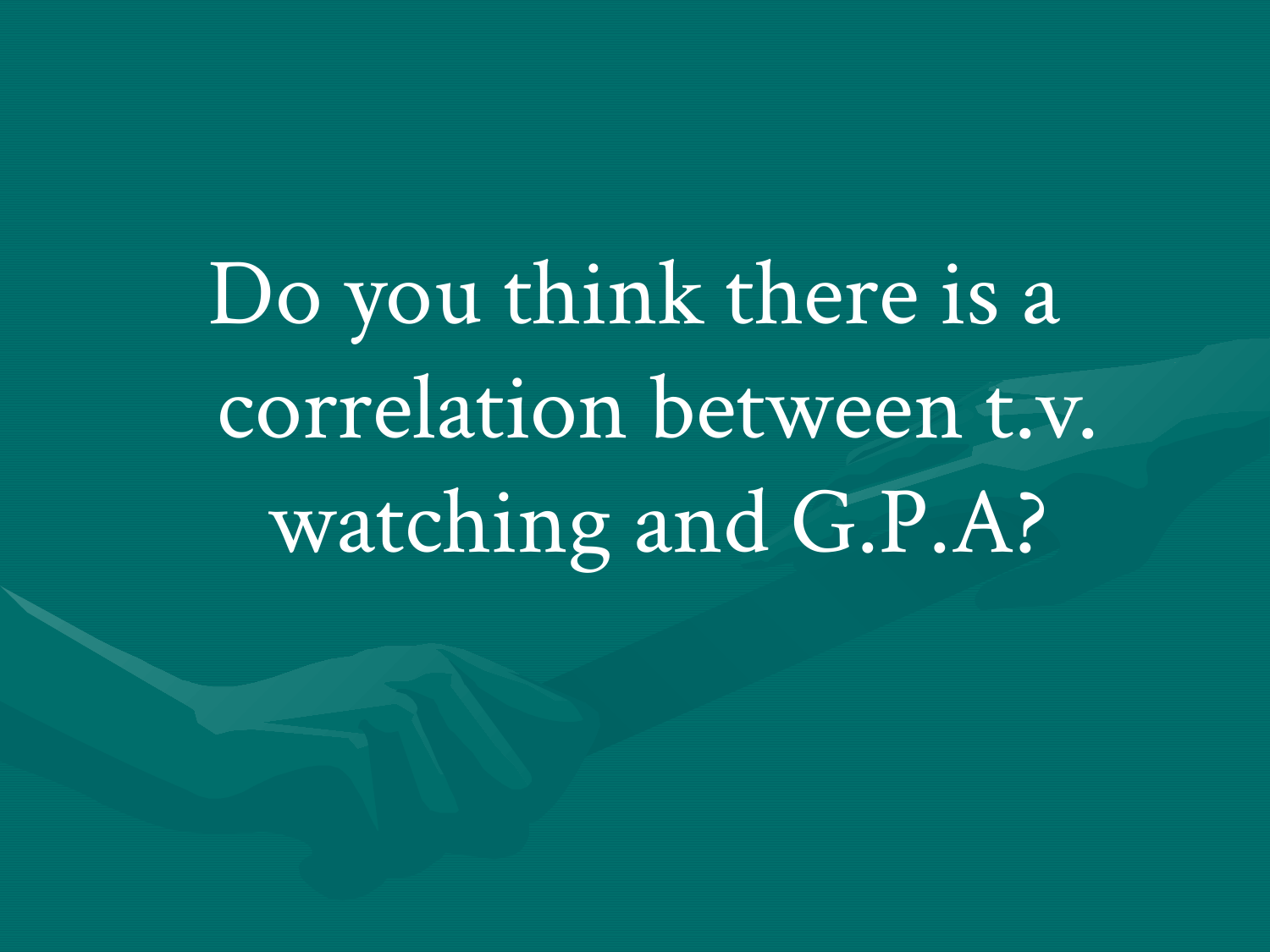

#
Do you think there is a correlation between t.v. watching and G.P.A?